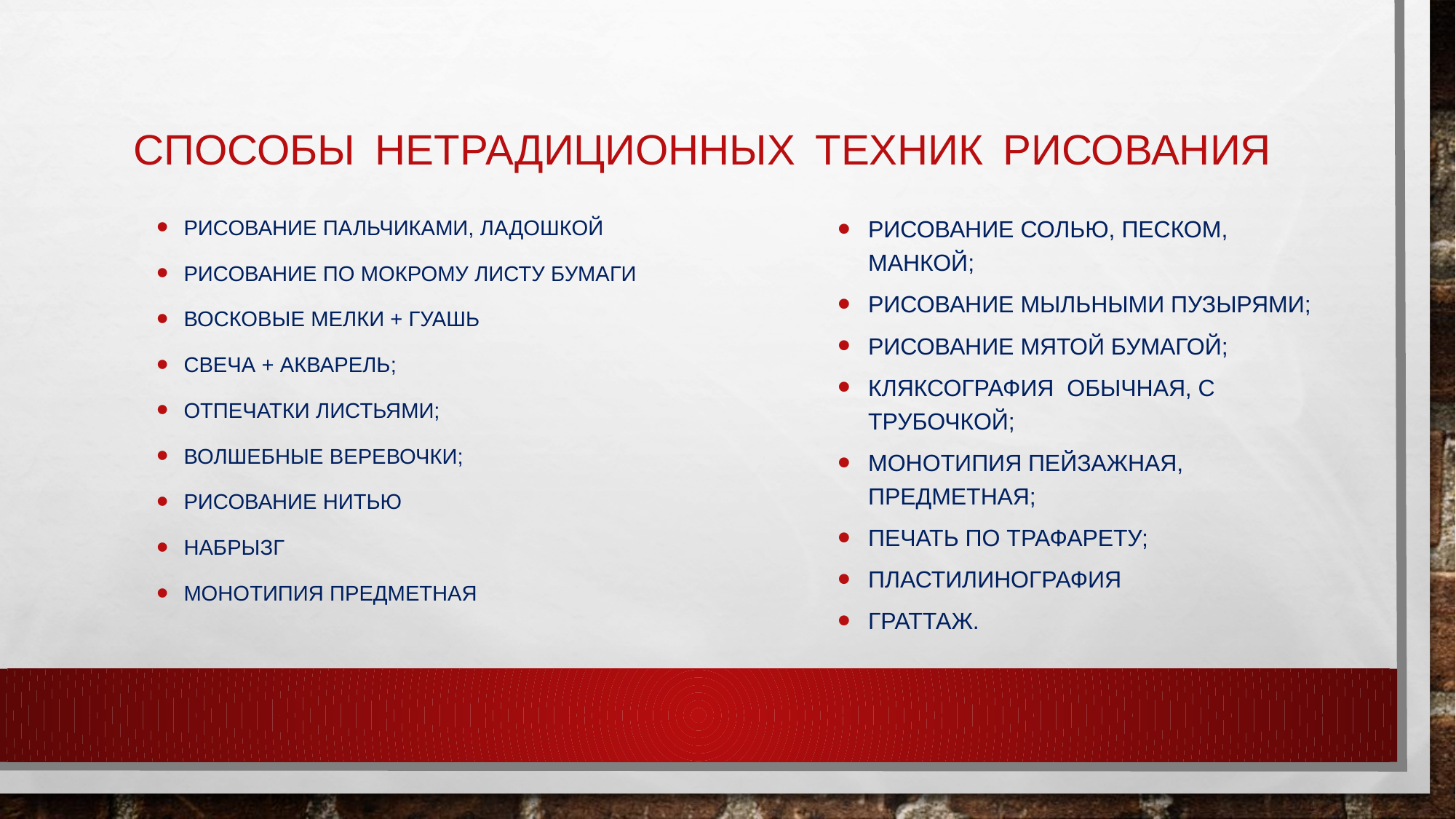

# Способы  Нетрадиционных  техник  рисования
Рисование пальчиками, ладошкой
рисование по мокрому листу бумаги
восковые мелки + гуашь
свеча + акварель;
отпечатки листьями;
волшебные веревочки;
Рисование нитью
Набрызг
монотипия предметная

рисование солью, песком, манкой;
рисование мыльными пузырями;
рисование мятой бумагой;
кляксография  обычная, с трубочкой;
монотипия пейзажная, предметная;
печать по трафарету;
пластилинография
граттаж.